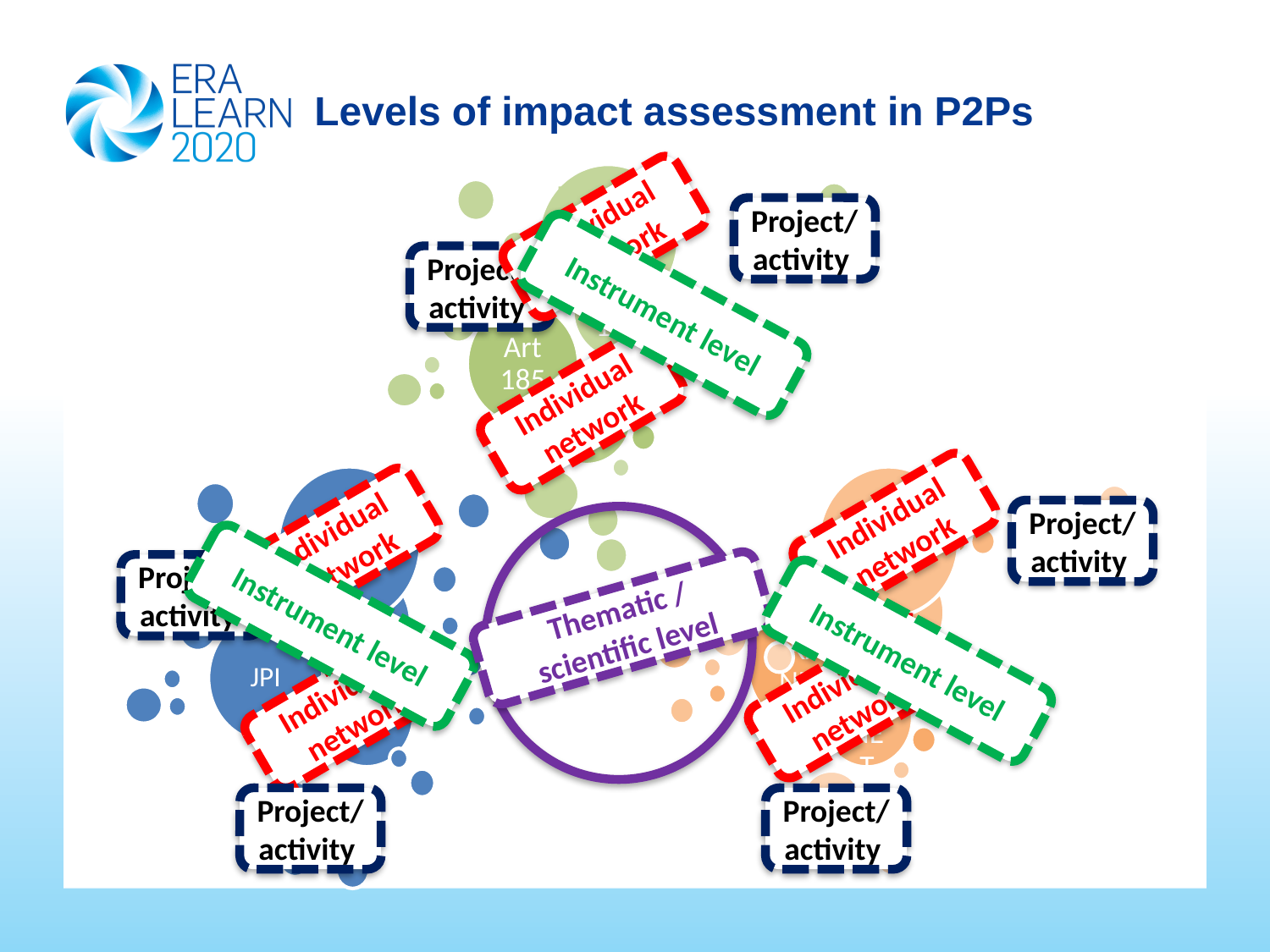

Levels of impact assessment in P2Ps

Art 185

Art 185
Art 185
Art 185

Individual network
Project/
activity
Project/
activity
Instrument level
Individual network

JPI

JPI
JPI
JPI

ERA-NET

ERA-NET
ERA-NET
ERA-NET

Individual network
Project/
activity

Individual network
Project/
activity
Instrument level
Thematic / scientific level
Instrument level
Individual network
Individual network
Project/
activity
Project/
activity